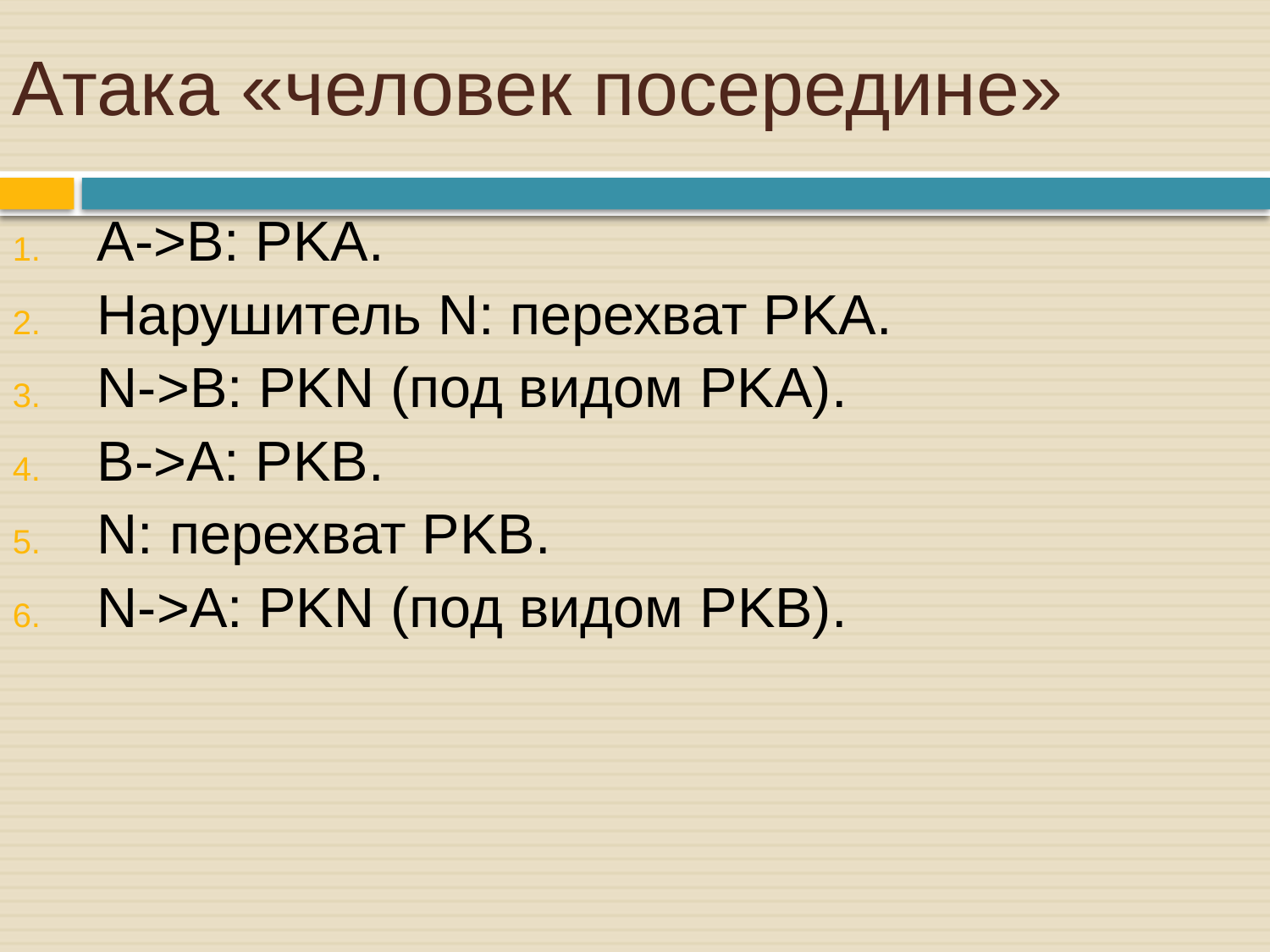

# Атака «человек посередине»
A->B: PKA.
Нарушитель N: перехват PKA.
N->B: PKN (под видом PKA).
B->A: PKB.
N: перехват PKB.
N->A: PKN (под видом PKB).